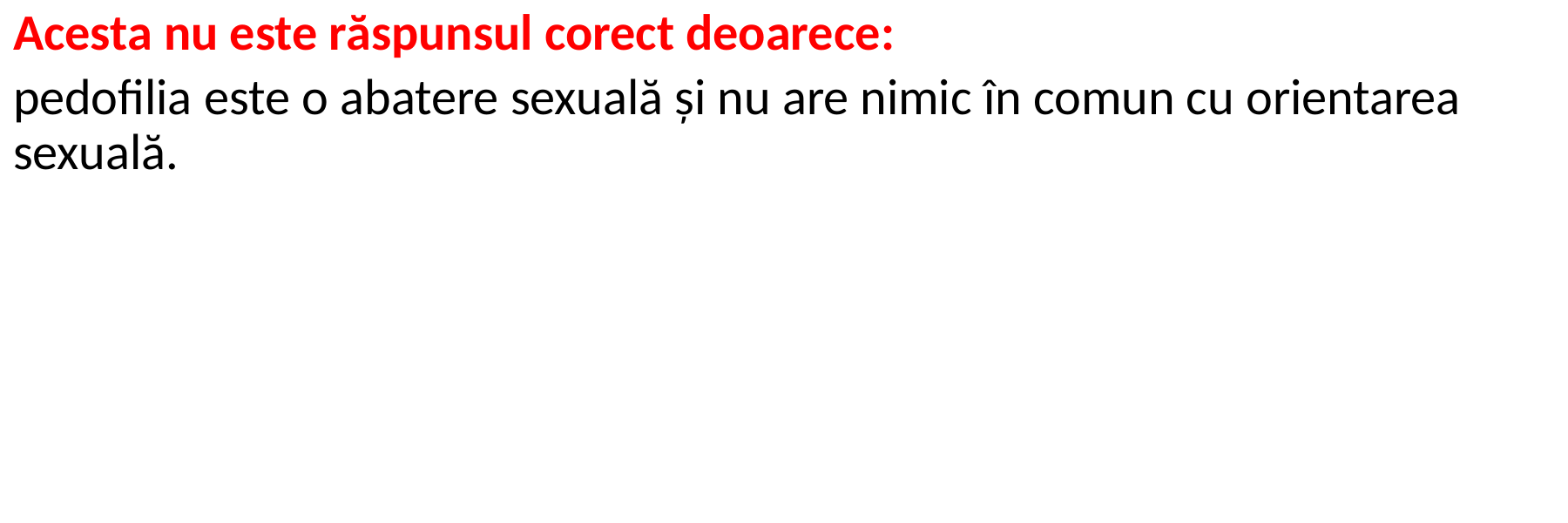

Acesta nu este răspunsul corect deoarece:
pedofilia este o abatere sexuală și nu are nimic în comun cu orientarea sexuală.